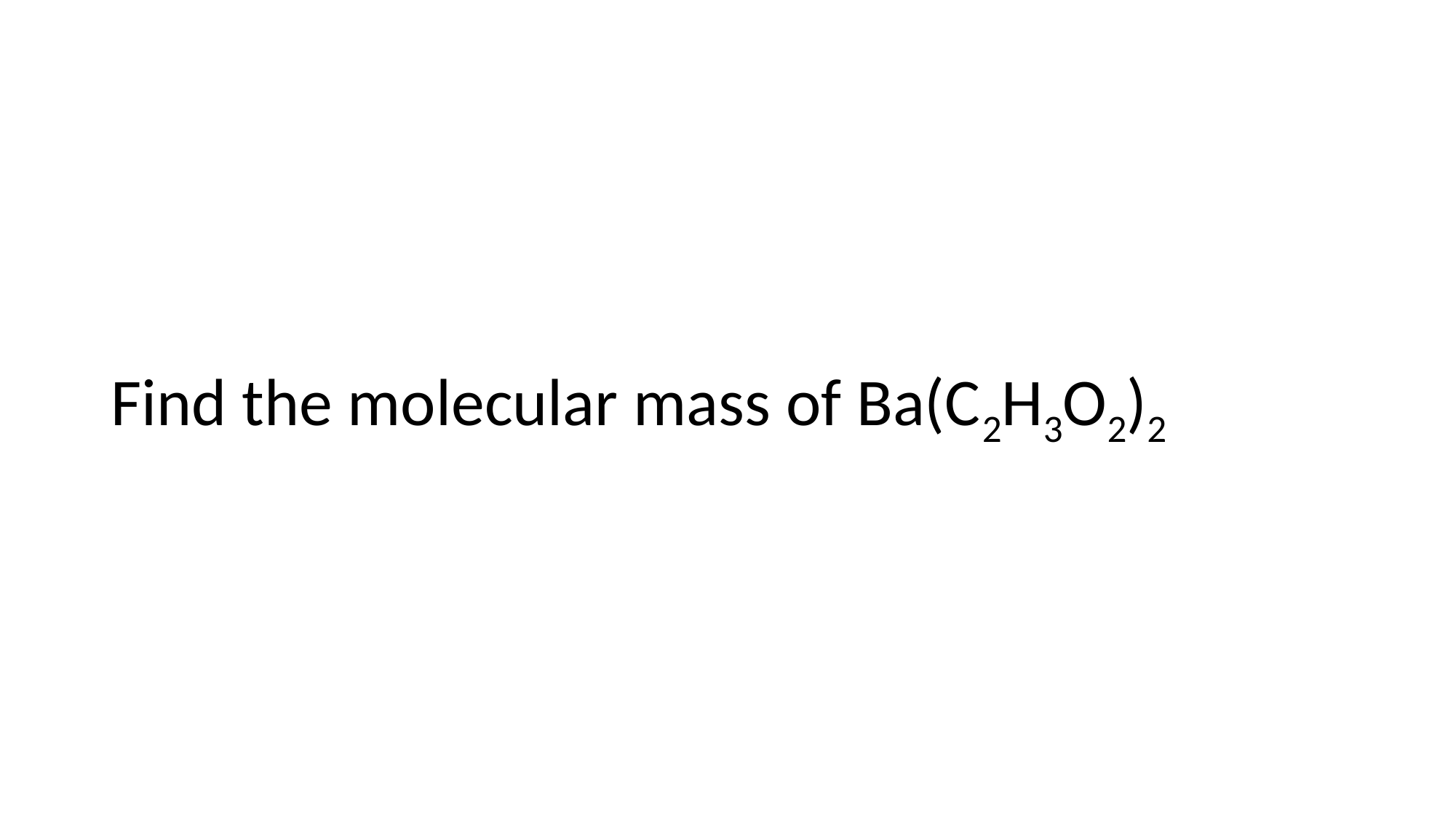

# Find the molecular mass of Ba(C2H3O2)2